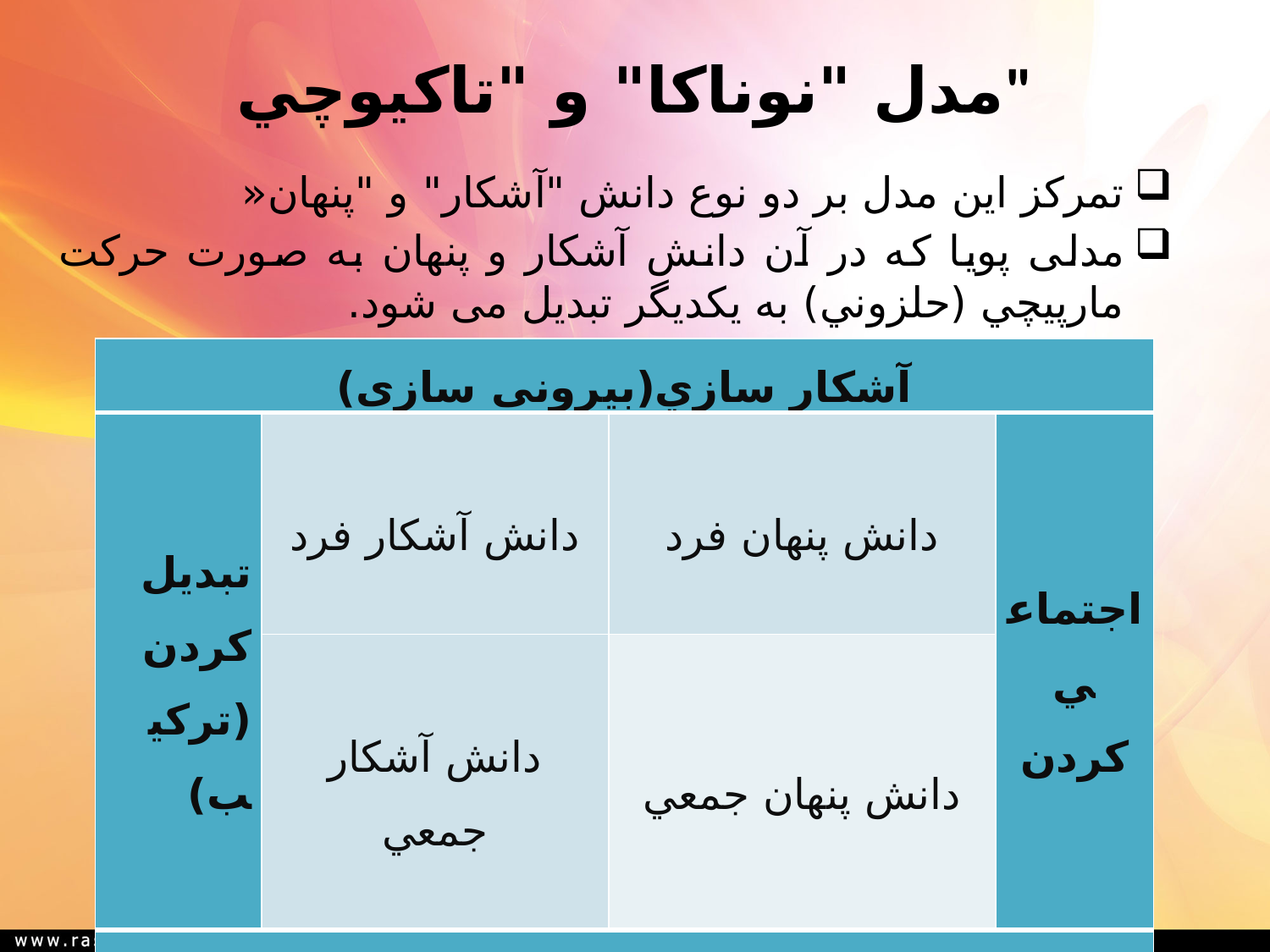

# مدل "نوناكا" و "تاكیوچي"
‌تمركز این مدل بر دو نوع دانش "آشكار" و "پنهان«
مدلی پويا که در آن دانش آشکار و پنهان به صورت حركت مارپيچي (حلزوني) به یکدیگر تبدیل می شود.

| آشكار سازي(بیرونی سازی) |  |  |  |
| --- | --- | --- | --- |
| تبديل كردن (ترکیب) | دانش آشكار فرد | دانش پنهان فرد | اجتماعي كردن |
|  | دانش آشكار جمعي | دانش پنهان جمعي |  |
| دروني كردن |  |  |  |